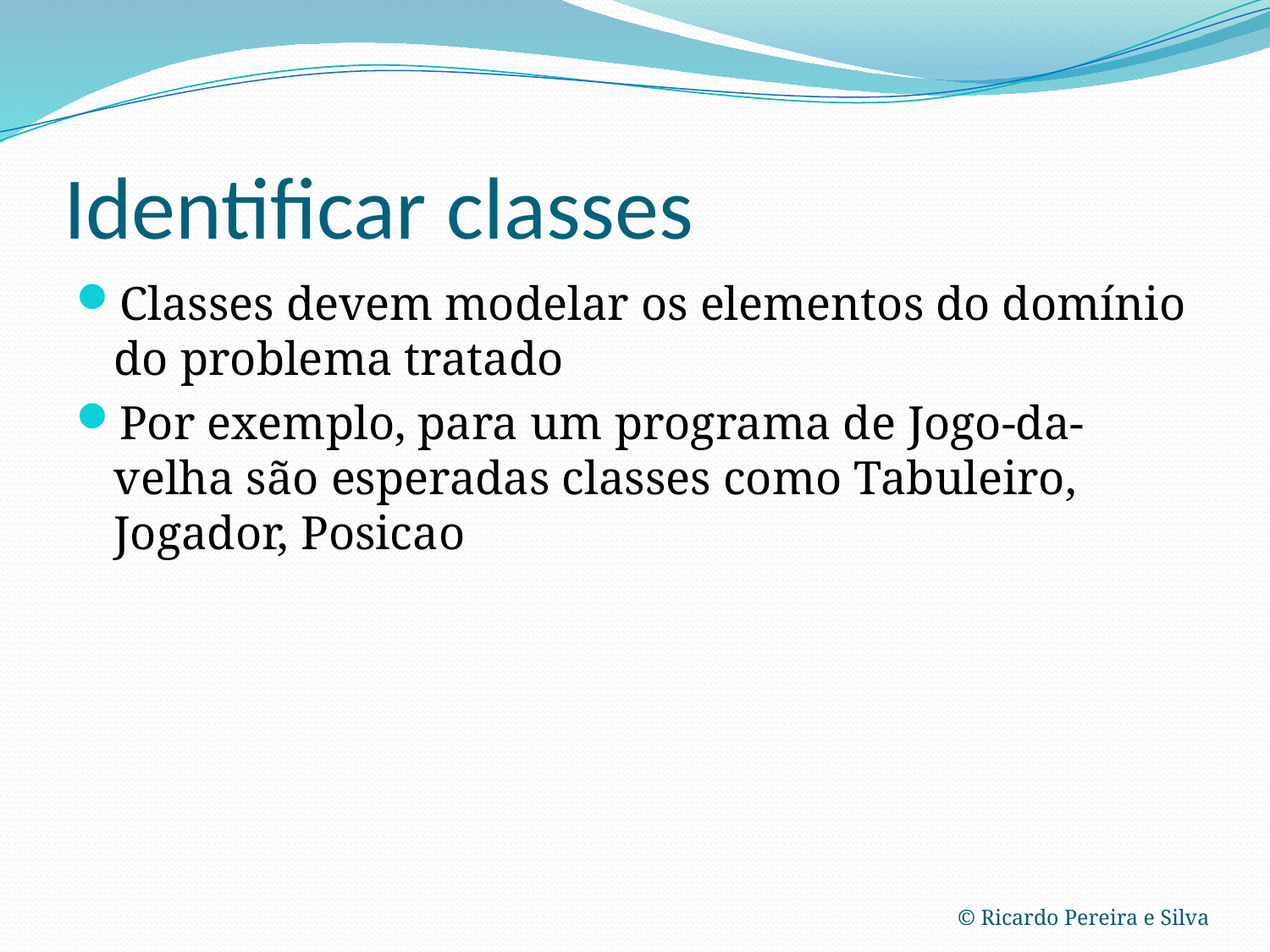

# Identificar classes
Classes devem modelar os elementos do domínio do problema tratado
Por exemplo, para um programa de Jogo-da-velha são esperadas classes como Tabuleiro, Jogador, Posicao
© Ricardo Pereira e Silva